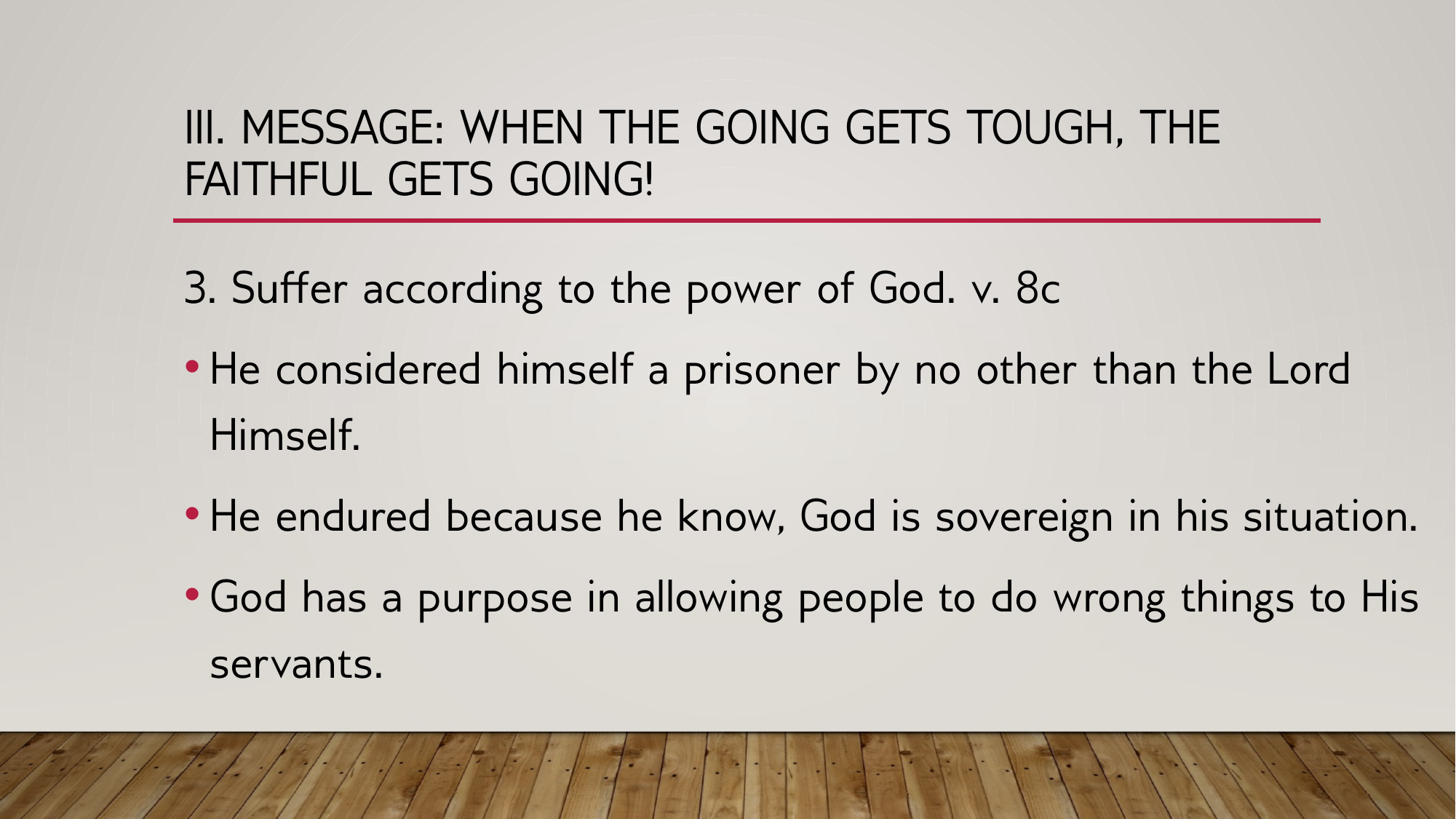

# III. Message: when the going gets tough, the faithful gets going!
3. Suffer according to the power of God. v. 8c
He considered himself a prisoner by no other than the Lord Himself.
He endured because he know, God is sovereign in his situation.
God has a purpose in allowing people to do wrong things to His servants.